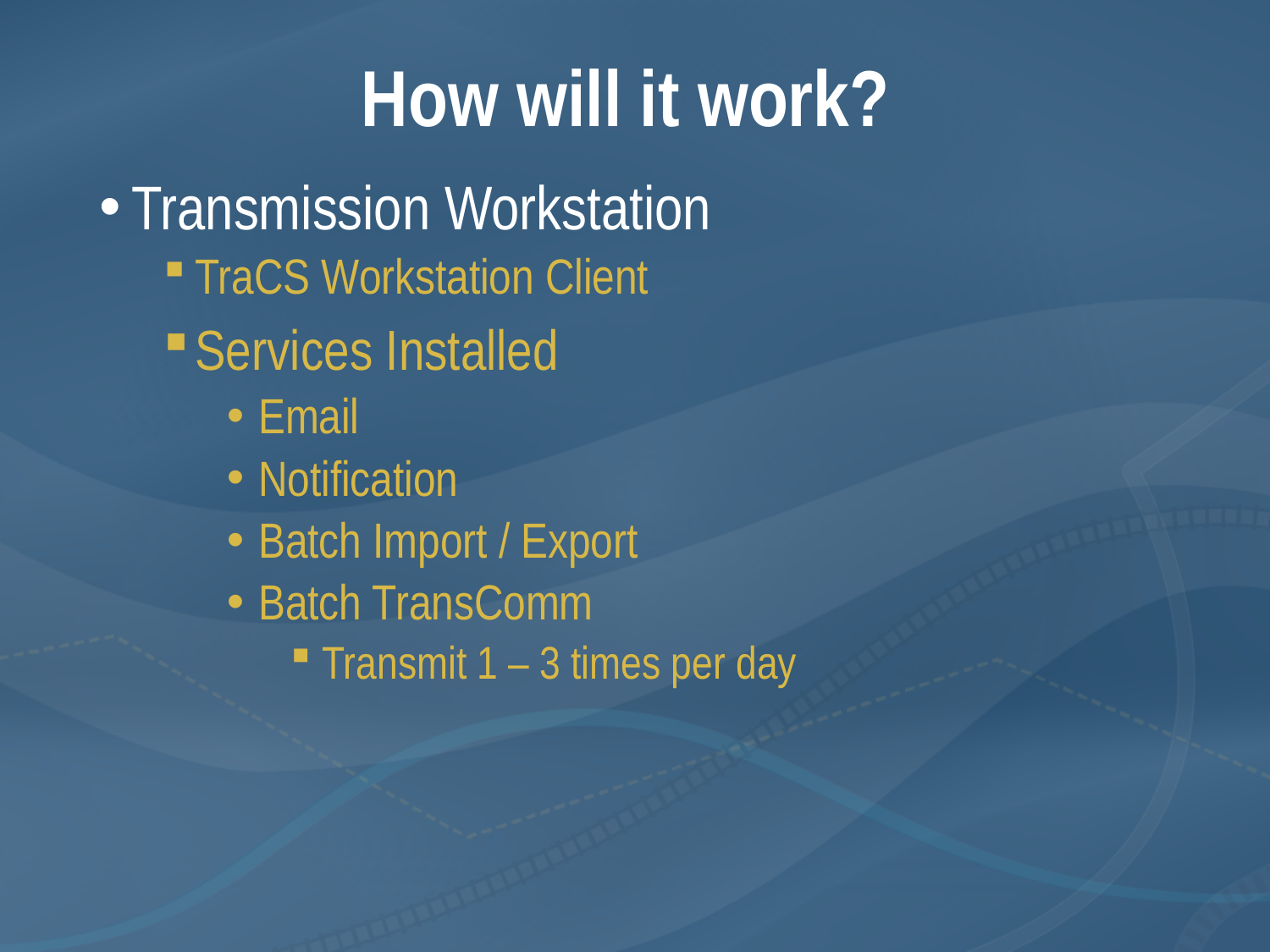

# How will it work?
Transmission Workstation
TraCS Workstation Client
Services Installed
Email
Notification
Batch Import / Export
Batch TransComm
Transmit 1 – 3 times per day